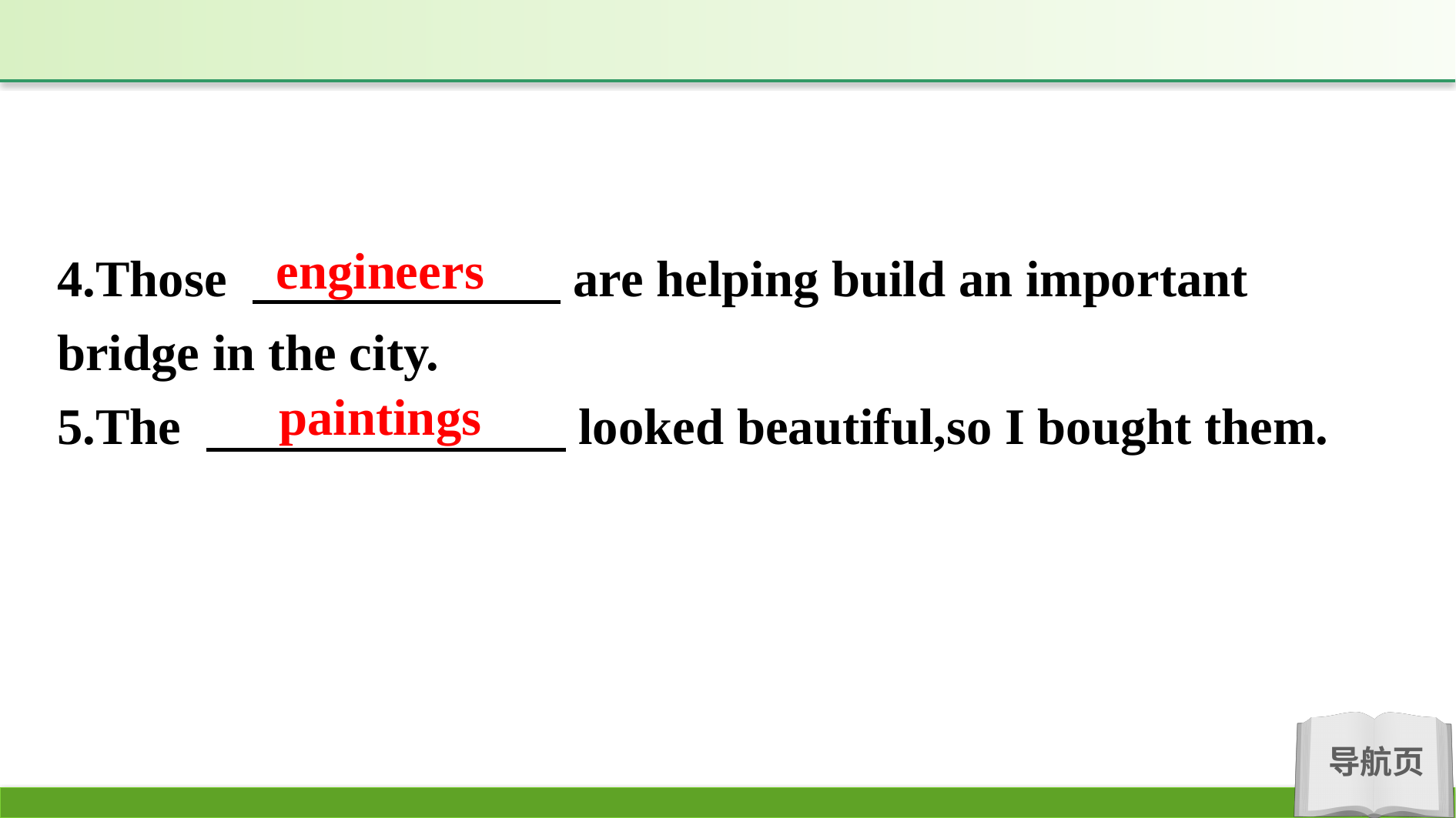

engineers
4.Those 　　　　　　are helping build an important bridge in the city.
5.The 　　　　　　　looked beautiful,so I bought them.
paintings